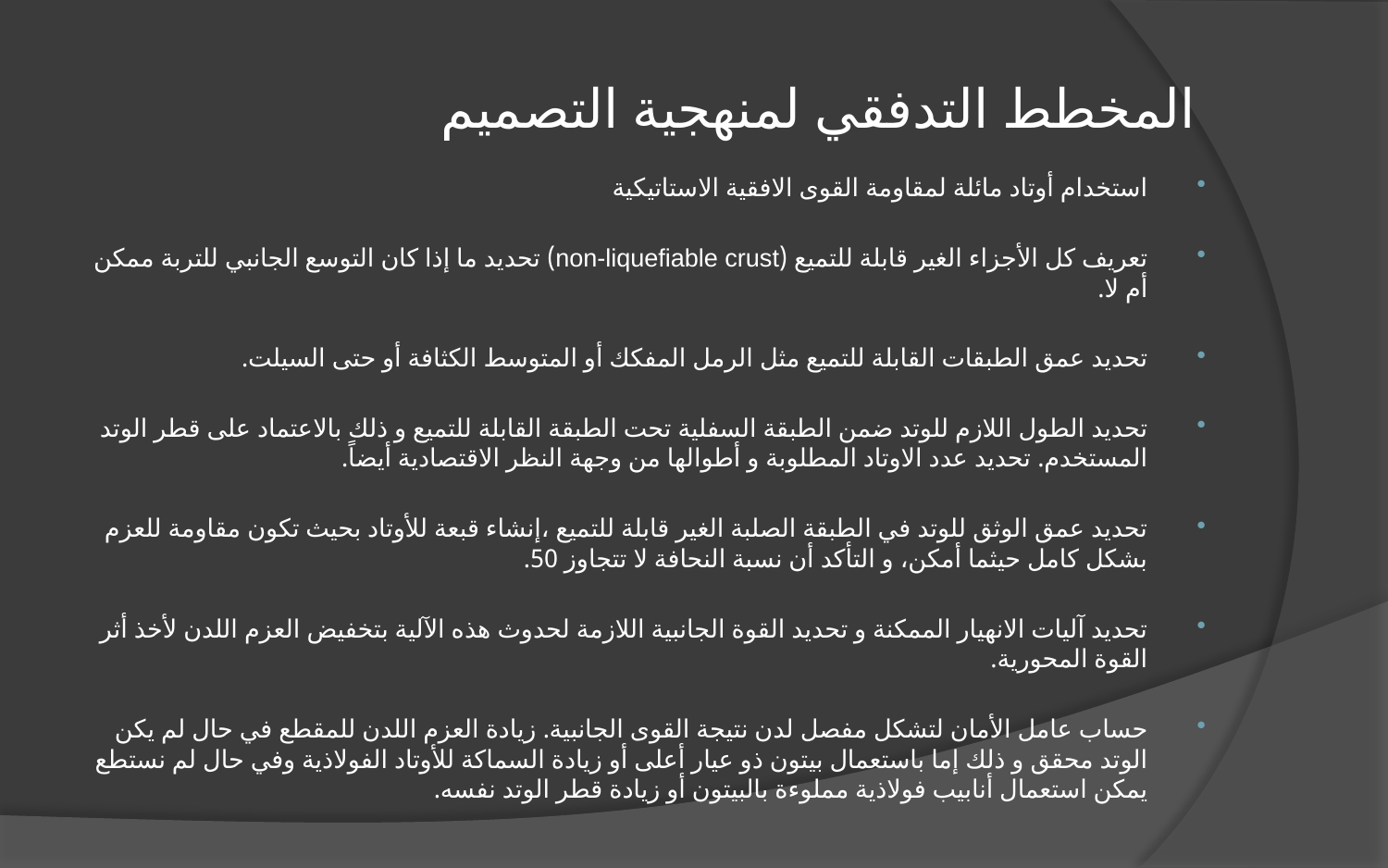

# المخطط التدفقي لمنهجية التصميم
استخدام أوتاد مائلة لمقاومة القوى الافقية الاستاتيكية

تعريف كل الأجزاء الغير قابلة للتميع (non-liquefiable crust) تحديد ما إذا كان التوسع الجانبي للتربة ممكن أم لا.

تحديد عمق الطبقات القابلة للتميع مثل الرمل المفكك أو المتوسط الكثافة أو حتى السيلت.

تحديد الطول اللازم للوتد ضمن الطبقة السفلية تحت الطبقة القابلة للتميع و ذلك بالاعتماد على قطر الوتد المستخدم. تحديد عدد الاوتاد المطلوبة و أطوالها من وجهة النظر الاقتصادية أيضاً.

تحديد عمق الوثق للوتد في الطبقة الصلبة الغير قابلة للتميع ،إنشاء قبعة للأوتاد بحيث تكون مقاومة للعزم بشكل كامل حيثما أمكن، و التأكد أن نسبة النحافة لا تتجاوز 50.

تحديد آليات الانهيار الممكنة و تحديد القوة الجانبية اللازمة لحدوث هذه الآلية بتخفيض العزم اللدن لأخذ أثر القوة المحورية.

حساب عامل الأمان لتشكل مفصل لدن نتيجة القوى الجانبية. زيادة العزم اللدن للمقطع في حال لم يكن الوتد محقق و ذلك إما باستعمال بيتون ذو عيار أعلى أو زيادة السماكة للأوتاد الفولاذية وفي حال لم نستطع يمكن استعمال أنابيب فولاذية مملوءة بالبيتون أو زيادة قطر الوتد نفسه.